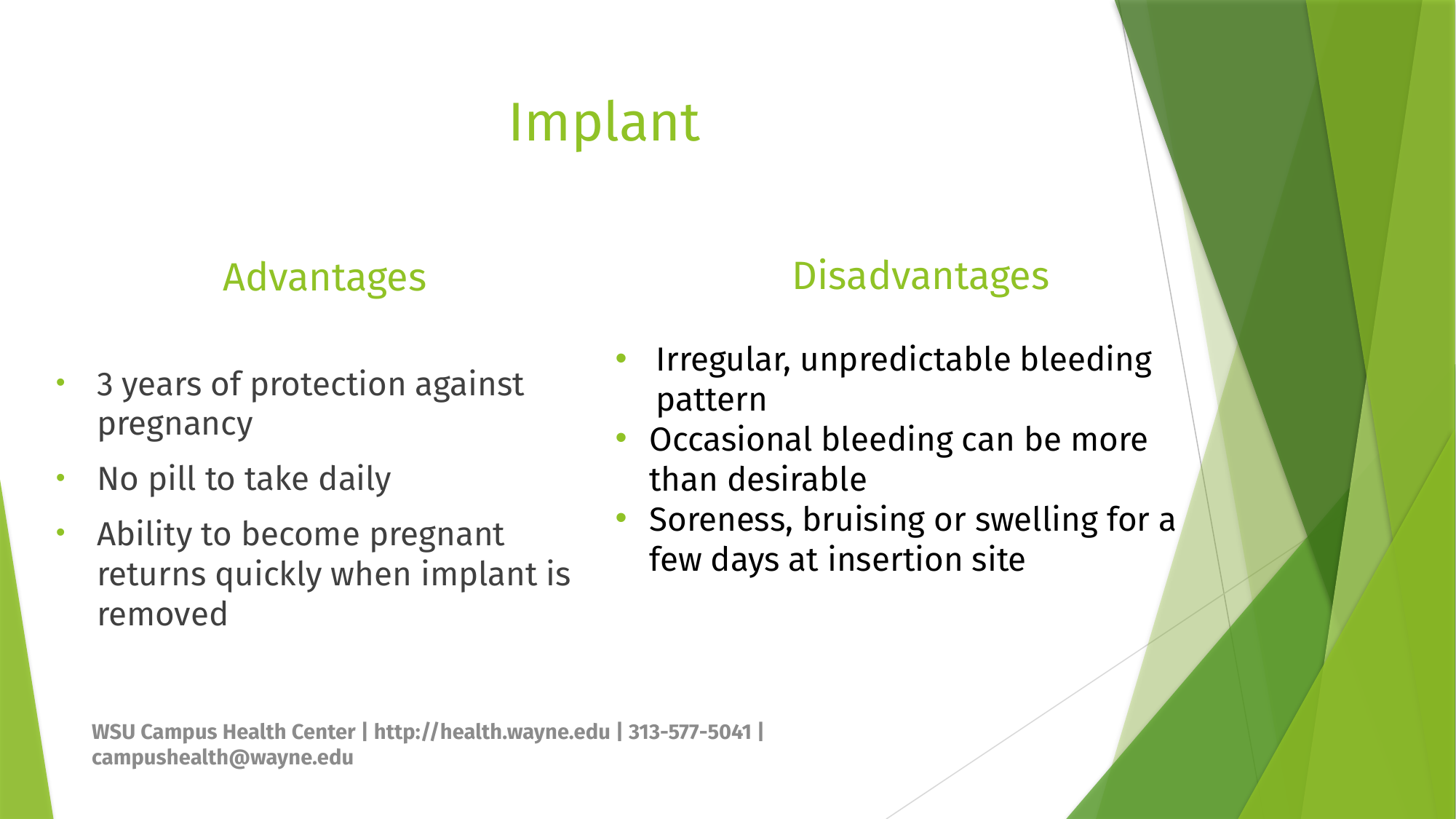

# Implant
Disadvantages

Irregular, unpredictable bleeding pattern
Occasional bleeding can be more than desirable
Soreness, bruising or swelling for a few days at insertion site
Advantages

3 years of protection against pregnancy
No pill to take daily
Ability to become pregnant returns quickly when implant is removed

WSU Campus Health Center | http://health.wayne.edu | 313-577-5041 | campushealth@wayne.edu